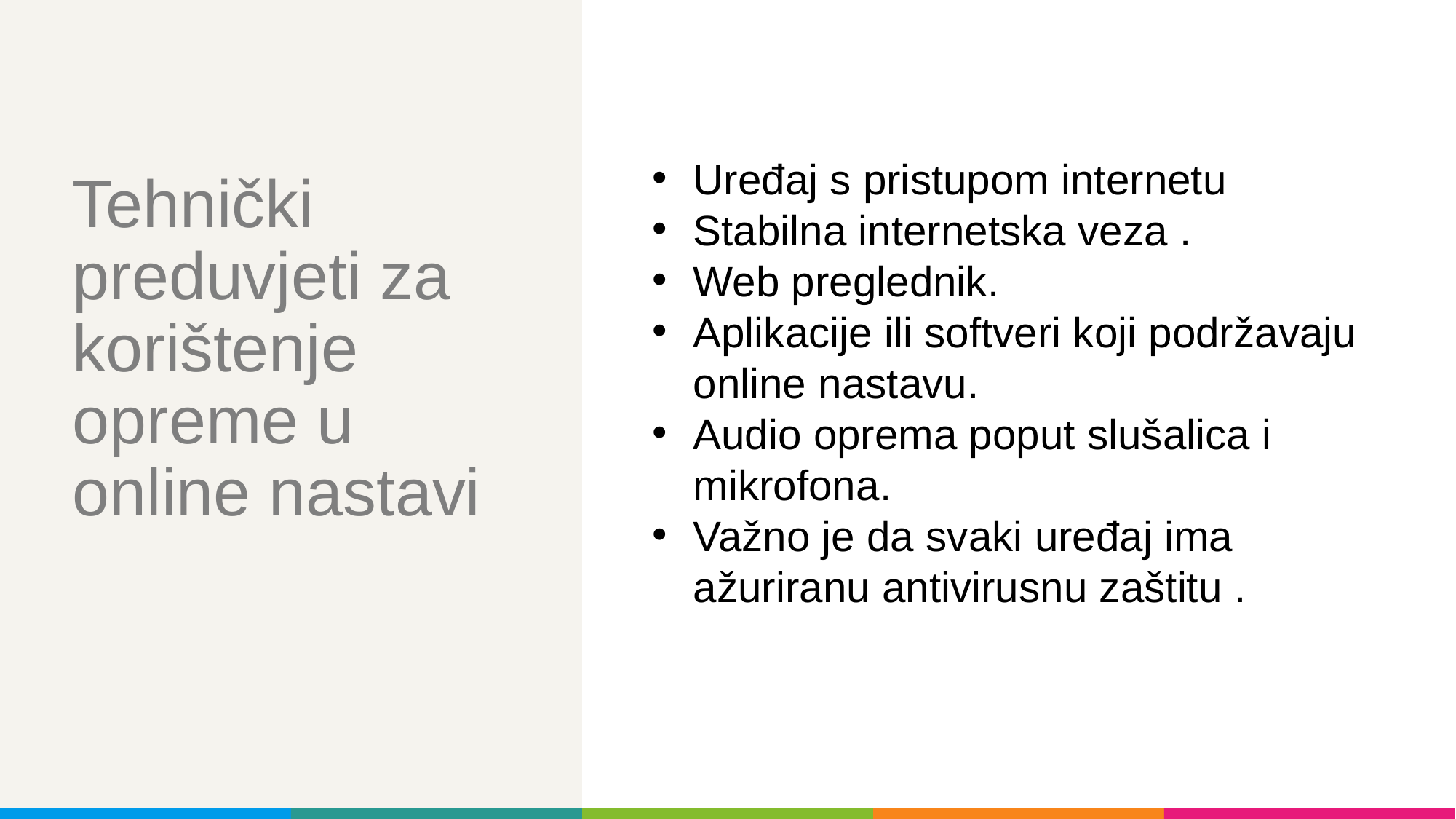

Uređaj s pristupom internetu
Stabilna internetska veza .
Web preglednik.
Aplikacije ili softveri koji podržavaju online nastavu.
Audio oprema poput slušalica i mikrofona.
Važno je da svaki uređaj ima ažuriranu antivirusnu zaštitu .

# Tehnički preduvjeti za korištenje opreme u online nastavi